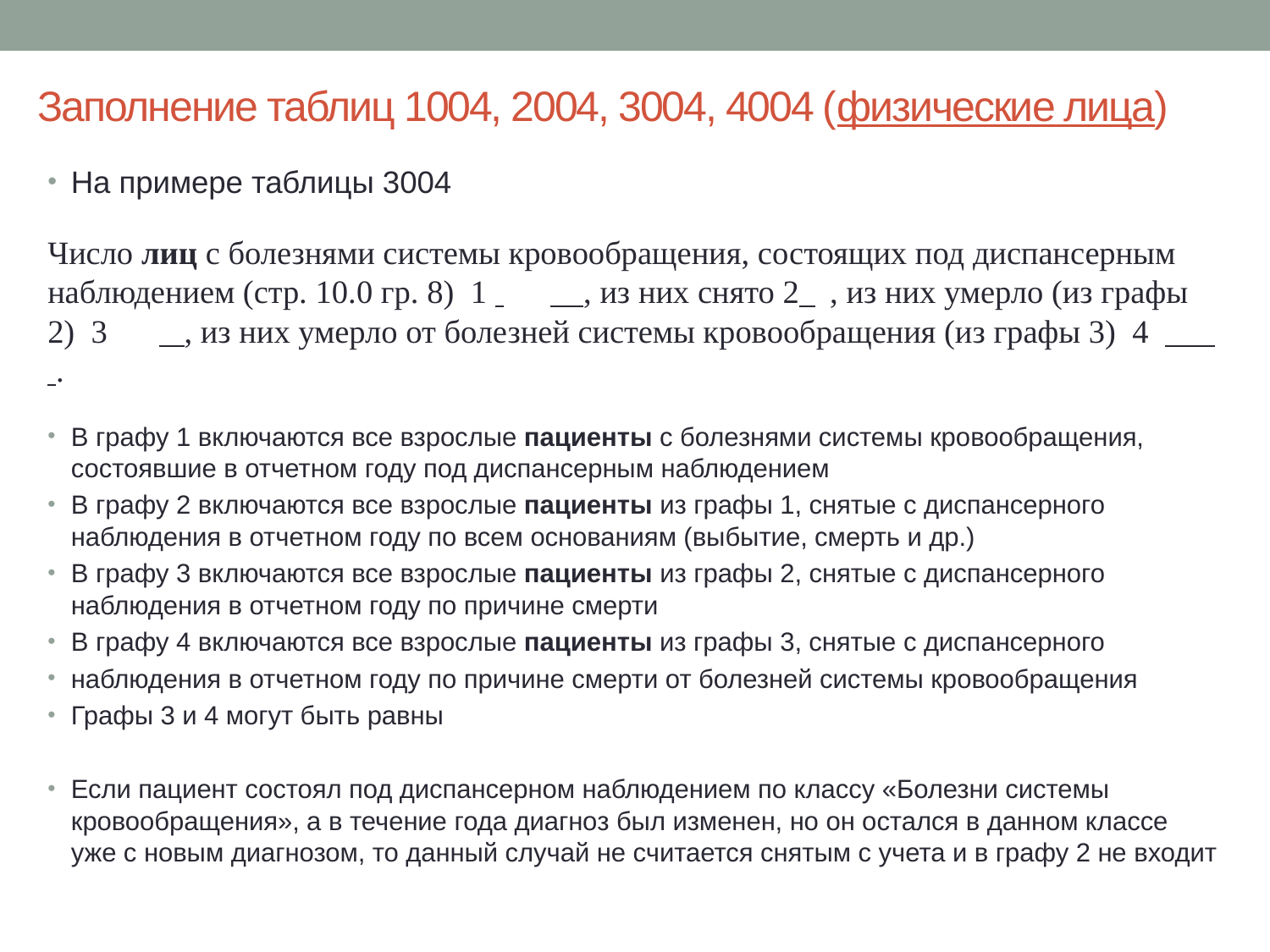

# Заполнение таблиц 1004, 2004, 3004, 4004 (физические лица)
На примере таблицы 3004

Число лиц с болезнями системы кровообращения, состоящих под диспансерным  наблюдением (стр. 10.0 гр. 8)  1  	    , из них снято 2  	, из них умерло (из графы 2)  3	   , из них умерло от болезней системы кровообращения (из графы 3)  4	        .

В графу 1 включаются все взрослые пациенты с болезнями системы кровообращения,  состоявшие в отчетном году под диспансерным наблюдением
В графу 2 включаются все взрослые пациенты из графы 1, снятые с диспансерного  наблюдения в отчетном году по всем основаниям (выбытие, смерть и др.)
В графу 3 включаются все взрослые пациенты из графы 2, снятые с диспансерного  наблюдения в отчетном году по причине смерти
В графу 4 включаются все взрослые пациенты из графы 3, снятые с диспансерного
наблюдения в отчетном году по причине смерти от болезней системы кровообращения
Графы 3 и 4 могут быть равны

Если пациент состоял под диспансерном наблюдением по классу «Болезни системы  кровообращения», а в течение года диагноз был изменен, но он остался в данном классе  уже с новым диагнозом, то данный случай не считается снятым с учета и в графу 2 не входит